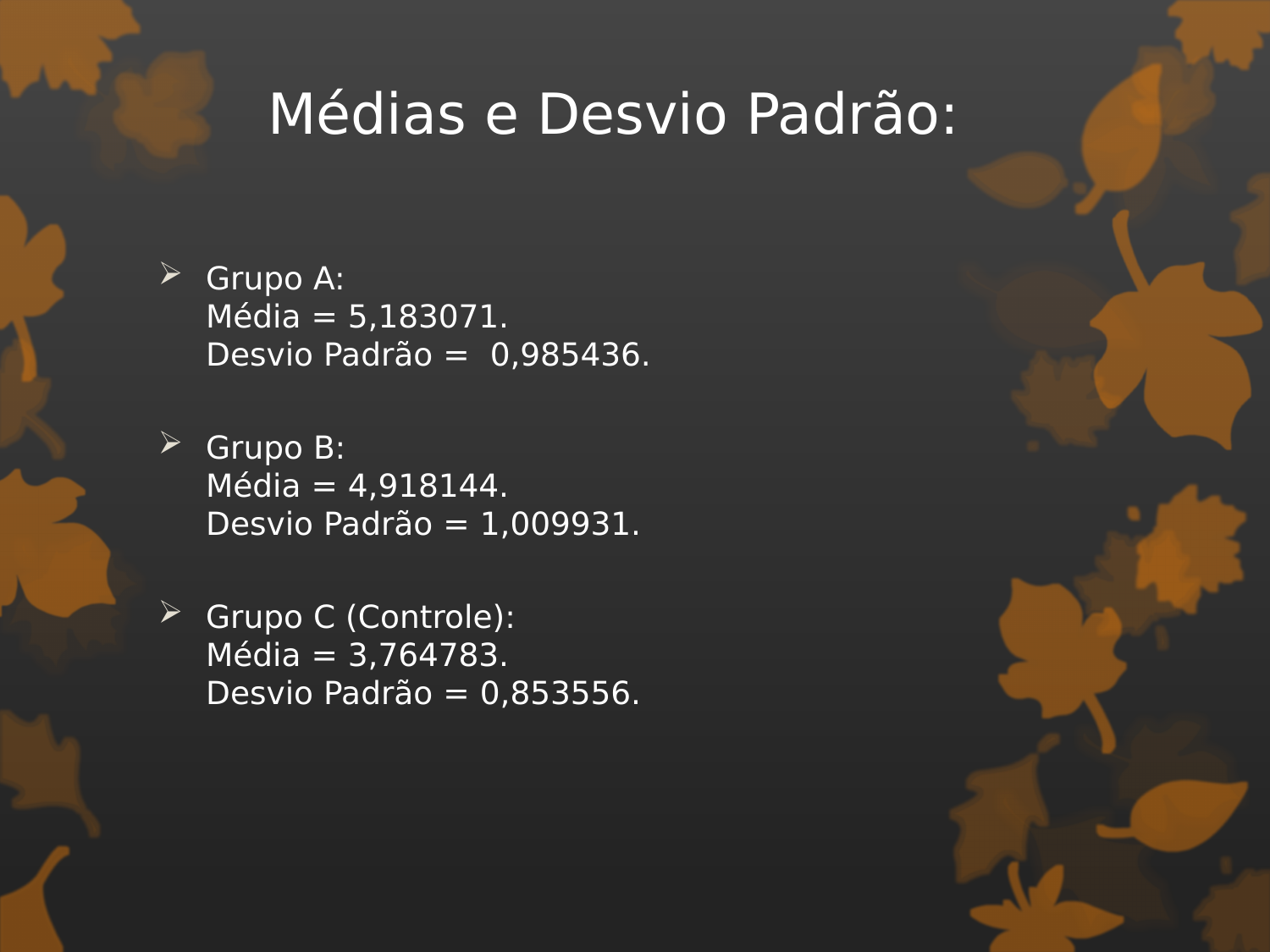

# Médias e Desvio Padrão:
Grupo A:
Média = 5,183071.
Desvio Padrão =  0,985436.
Grupo B:
Média = 4,918144.
Desvio Padrão = 1,009931.
Grupo C (Controle):
Média = 3,764783.
Desvio Padrão = 0,853556.